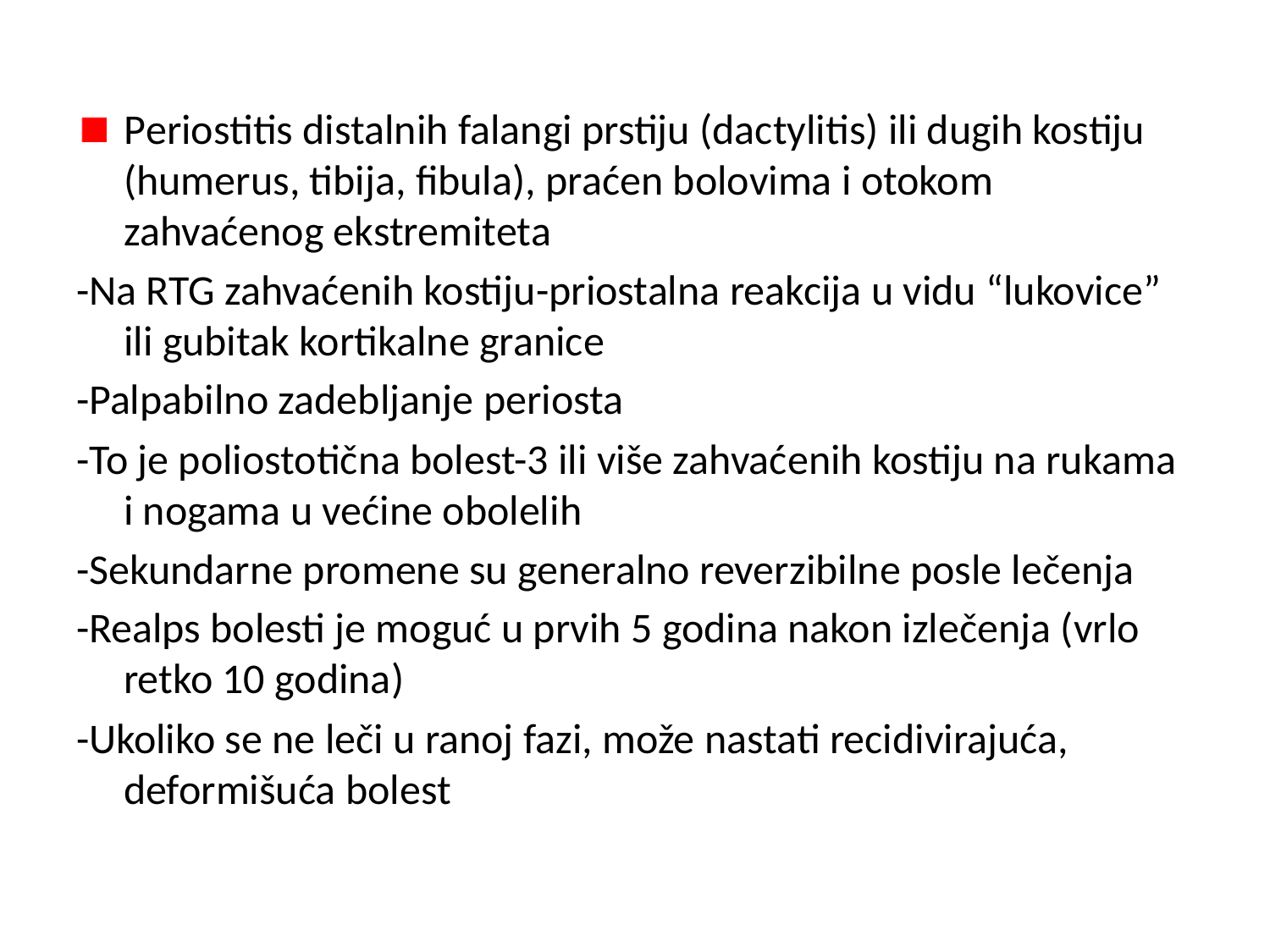

Periostitis distalnih falangi prstiju (dactylitis) ili dugih kostiju (humerus, tibija, fibula), praćen bolovima i otokom zahvaćenog ekstremiteta
-Na RTG zahvaćenih kostiju-priostalna reakcija u vidu “lukovice” ili gubitak kortikalne granice
-Palpabilno zadebljanje periosta
-To je poliostotična bolest-3 ili više zahvaćenih kostiju na rukama i nogama u većine obolelih
-Sekundarne promene su generalno reverzibilne posle lečenja
-Realps bolesti je moguć u prvih 5 godina nakon izlečenja (vrlo retko 10 godina)
-Ukoliko se ne leči u ranoj fazi, može nastati recidivirajuća, deformišuća bolest